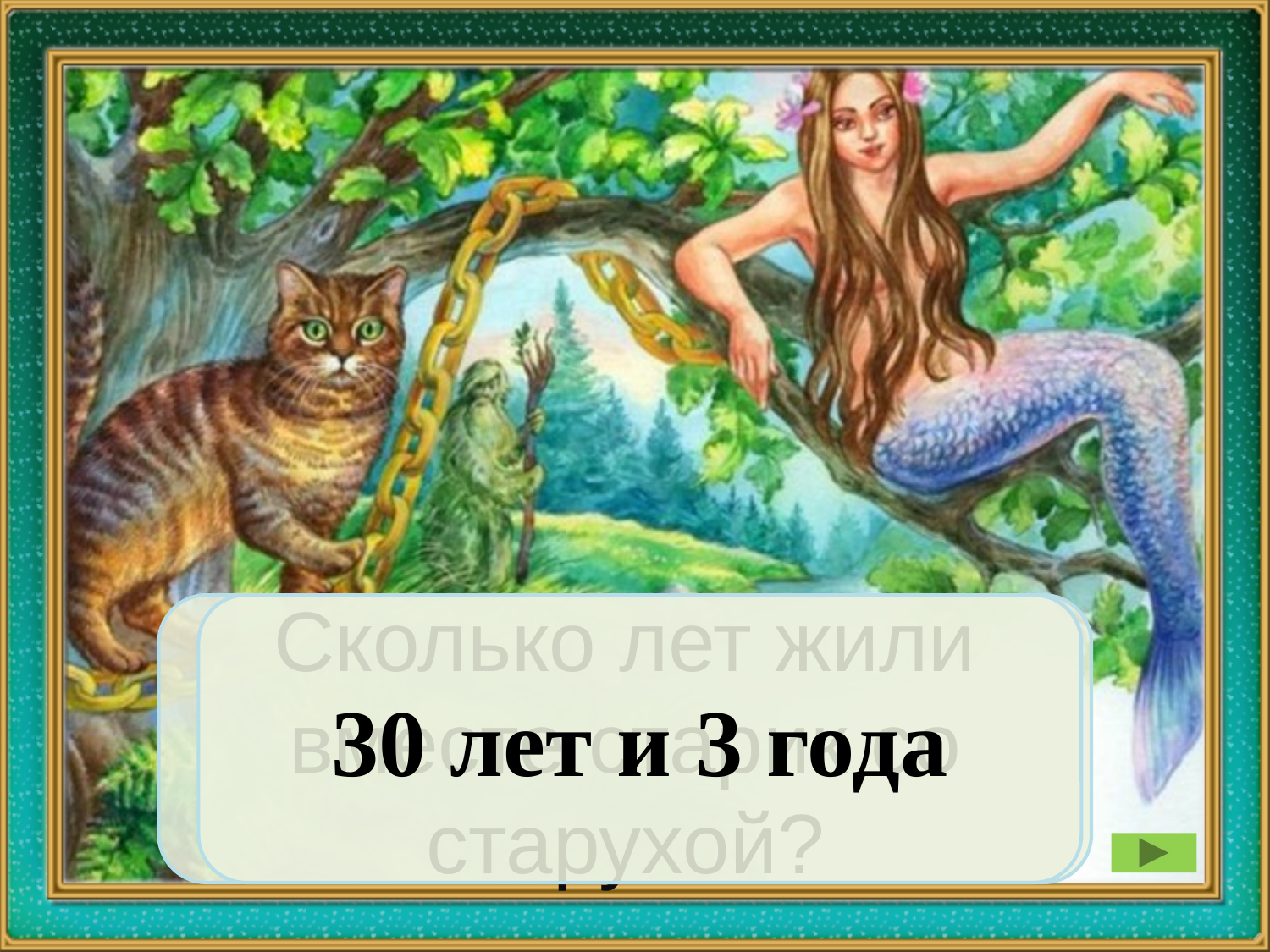

Сколько лет жили вместе старик со старухой?
30 лет и 3 года